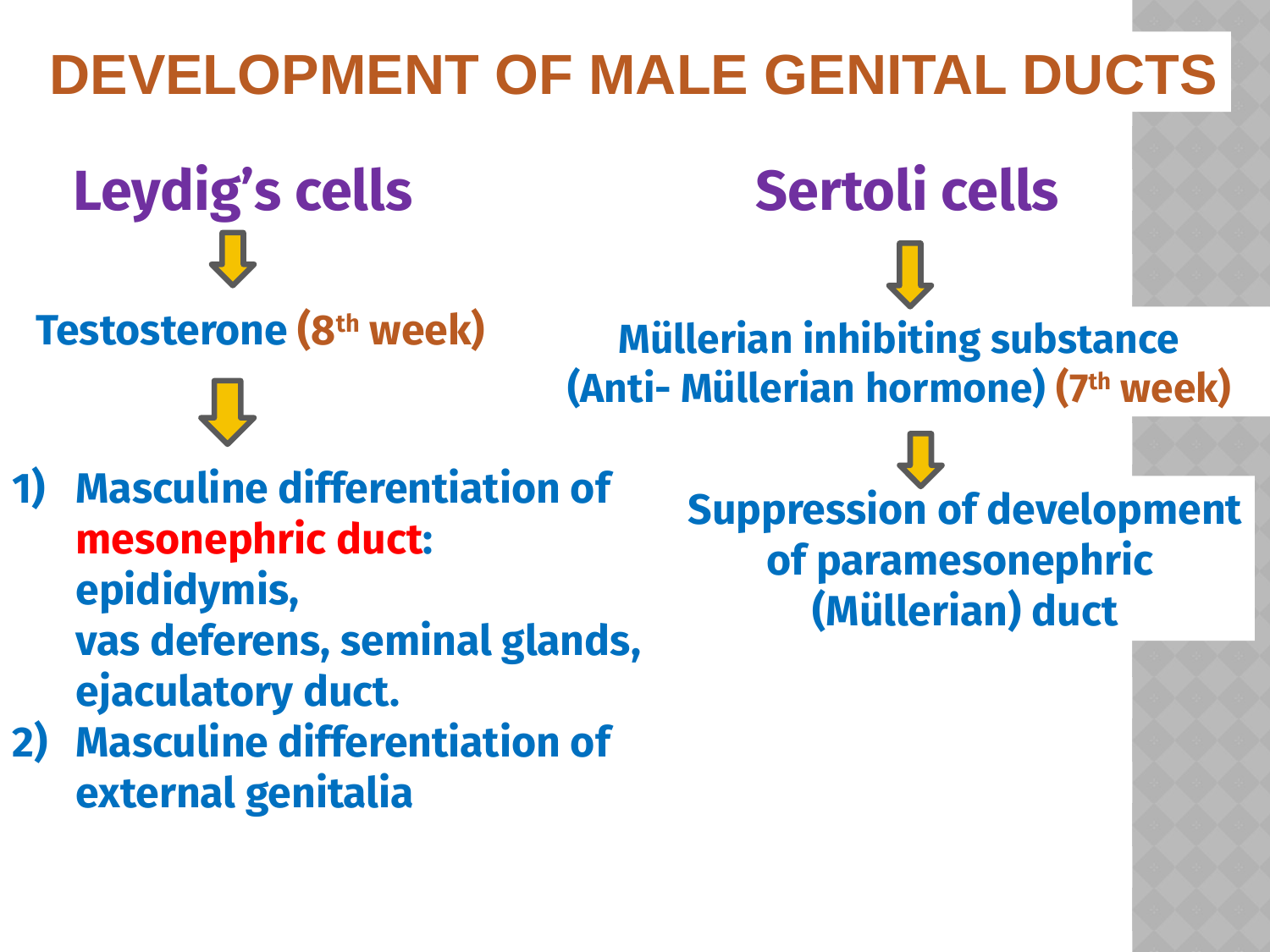

DEVELOPMENT OF MALE GENITAL DUCTS
Leydig’s cells
Sertoli cells

Testosterone (8th week)
Müllerian inhibiting substance
(Anti- Müllerian hormone) (7th week)

Masculine differentiation of
	mesonephric duct: epididymis,
	vas deferens, seminal glands,
	ejaculatory duct.
2) 	Masculine differentiation of
	external genitalia

Suppression of development
of paramesonephric
(Müllerian) duct